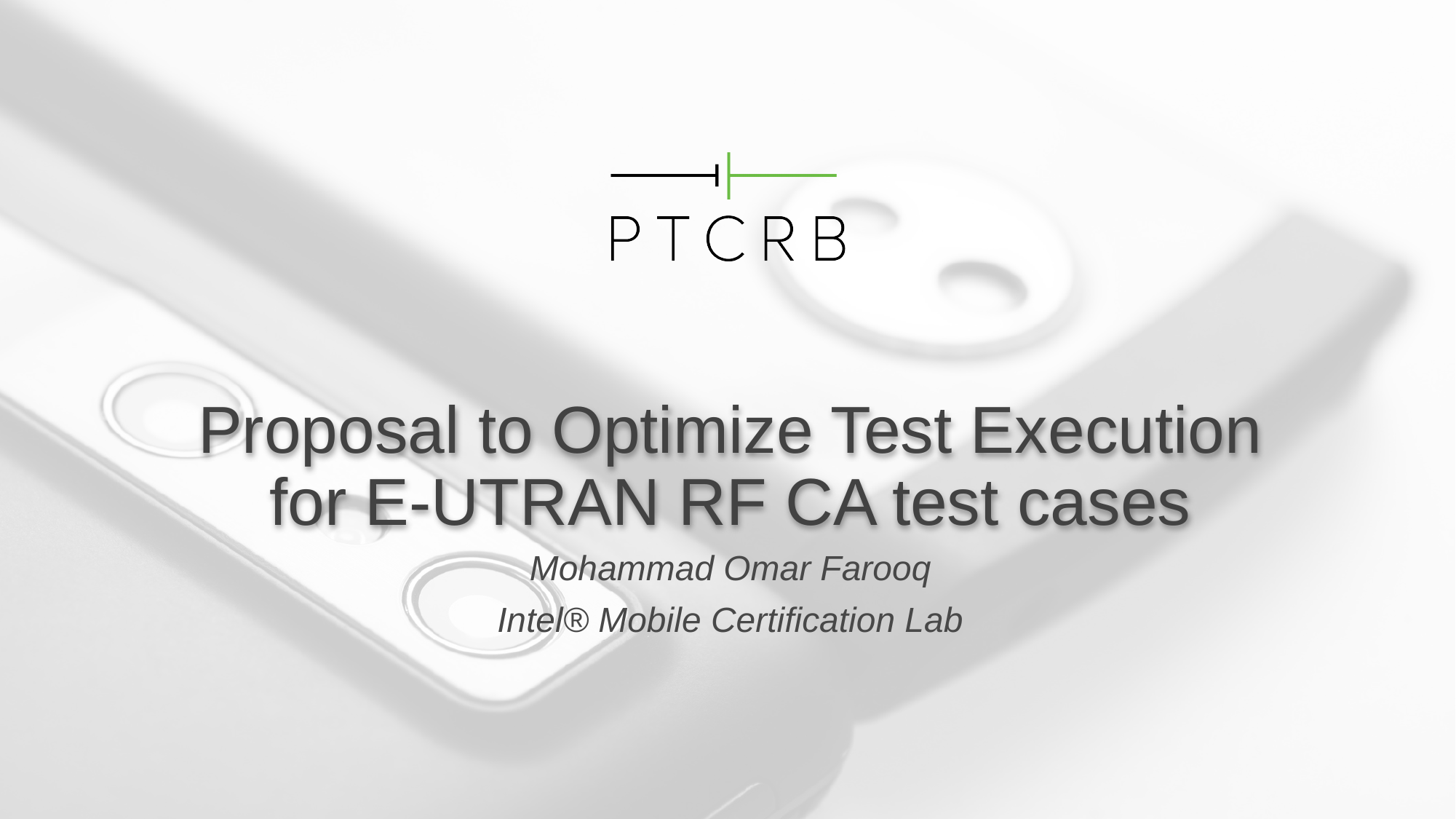

# Proposal to Optimize Test Execution for E-UTRAN RF CA test cases
Mohammad Omar Farooq
Intel® Mobile Certification Lab